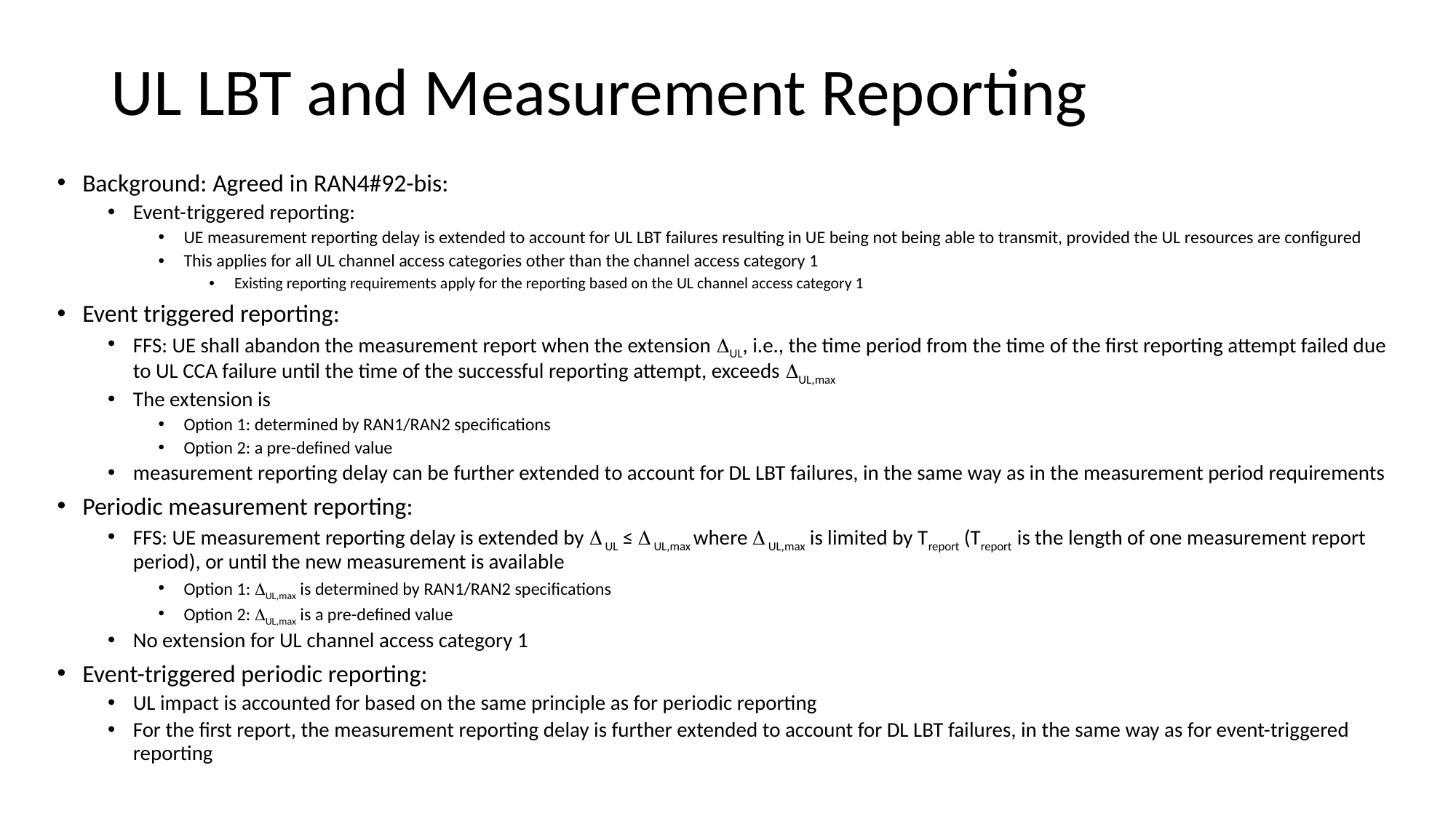

# UL LBT and Measurement Reporting
Background: Agreed in RAN4#92-bis:
Event-triggered reporting:
UE measurement reporting delay is extended to account for UL LBT failures resulting in UE being not being able to transmit, provided the UL resources are configured
This applies for all UL channel access categories other than the channel access category 1
Existing reporting requirements apply for the reporting based on the UL channel access category 1
Event triggered reporting:
FFS: UE shall abandon the measurement report when the extension ΔUL, i.e., the time period from the time of the first reporting attempt failed due to UL CCA failure until the time of the successful reporting attempt, exceeds ΔUL,max
The extension is
Option 1: determined by RAN1/RAN2 specifications
Option 2: a pre-defined value
measurement reporting delay can be further extended to account for DL LBT failures, in the same way as in the measurement period requirements
Periodic measurement reporting:
FFS: UE measurement reporting delay is extended by Δ UL ≤ Δ UL,max where Δ UL,max is limited by Treport (Treport  is the length of one measurement report period), or until the new measurement is available
Option 1: ΔUL,max is determined by RAN1/RAN2 specifications
Option 2: ΔUL,max is a pre-defined value
No extension for UL channel access category 1
Event-triggered periodic reporting:
UL impact is accounted for based on the same principle as for periodic reporting
For the first report, the measurement reporting delay is further extended to account for DL LBT failures, in the same way as for event-triggered reporting